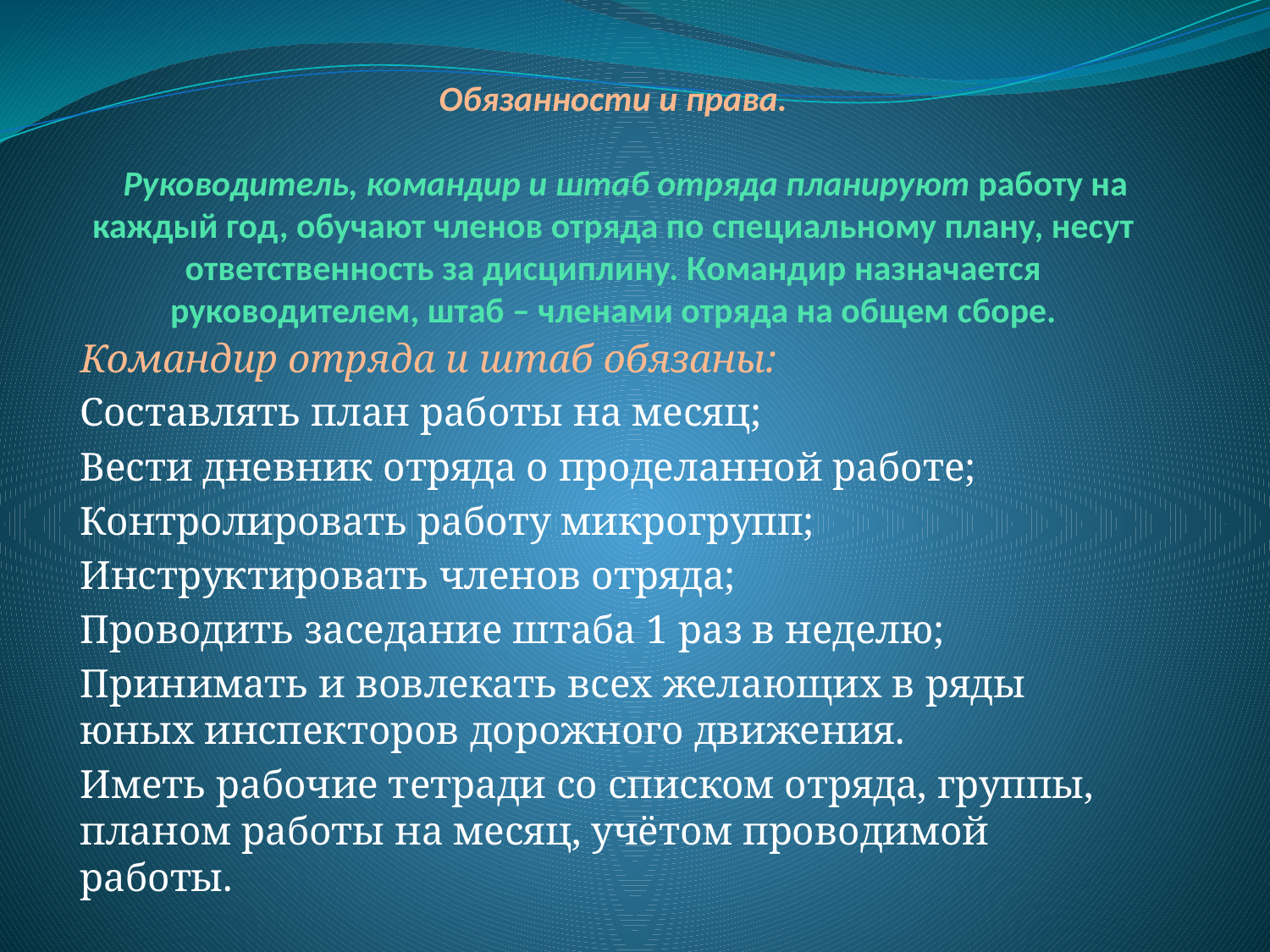

# Обязанности и права.   Руководитель, командир и штаб отряда планируют работу на каждый год, обучают членов отряда по специальному плану, несут ответственность за дисциплину. Командир назначается руководителем, штаб – членами отряда на общем сборе.
Командир отряда и штаб обязаны:
Составлять план работы на месяц;
Вести дневник отряда о проделанной работе;
Контролировать работу микрогрупп;
Инструктировать членов отряда;
Проводить заседание штаба 1 раз в неделю;
Принимать и вовлекать всех желающих в ряды юных инспекторов дорожного движения.
Иметь рабочие тетради со списком отряда, группы, планом работы на месяц, учётом проводимой работы.